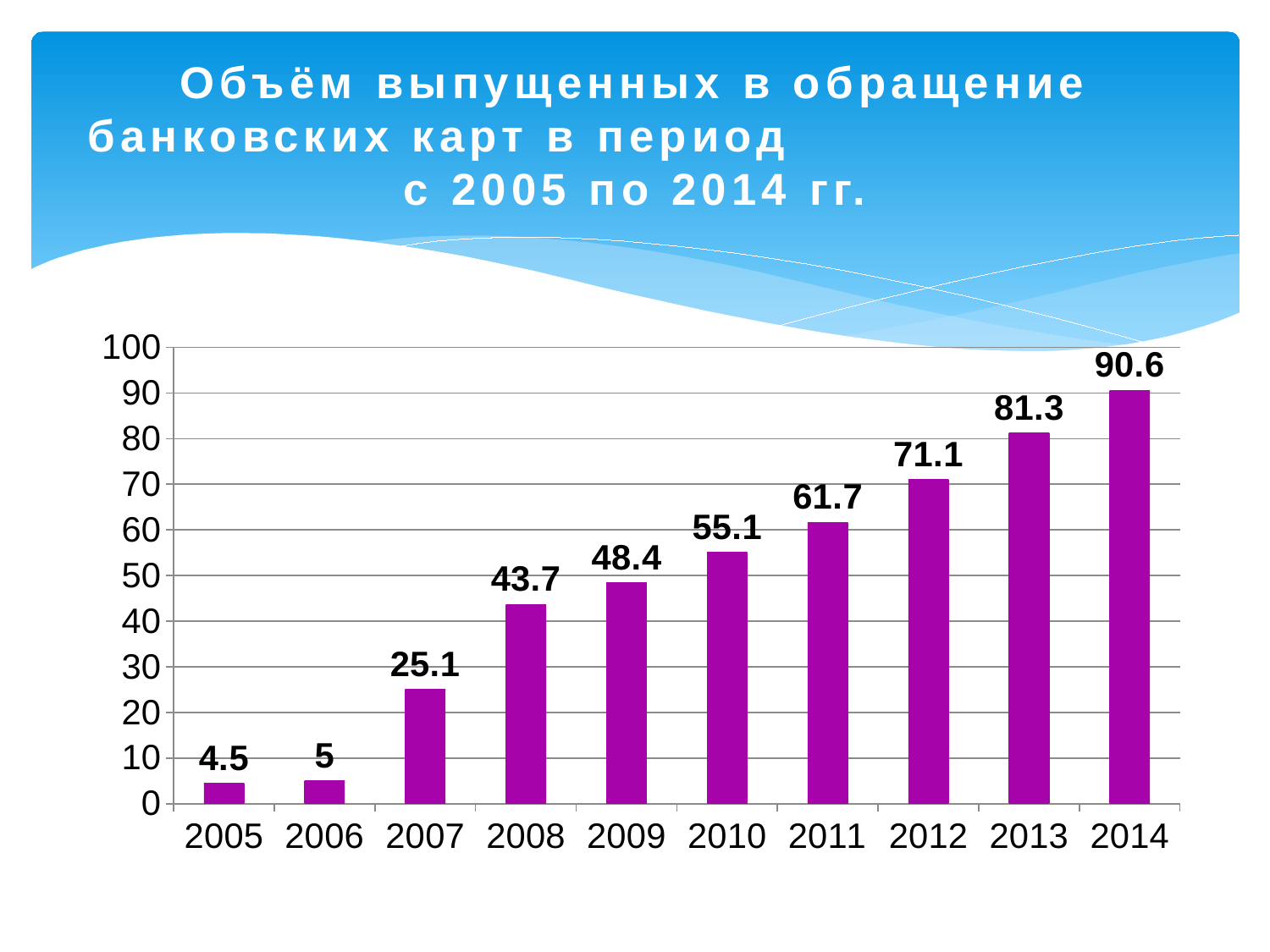

# Объём выпущенных в обращение банковских карт в период                       с 2005 по 2014 гг.

### Chart

| Category | объём выпущенных карт |
|---|---|
| 2005 | 4.5 |
| 2006 | 5.0 |
| 2007 | 25.1 |
| 2008 | 43.7 |
| 2009 | 48.4 |
| 2010 | 55.1 |
| 2011 | 61.7 |
| 2012 | 71.1 |
| 2013 | 81.3 |
| 2014 | 90.6 |